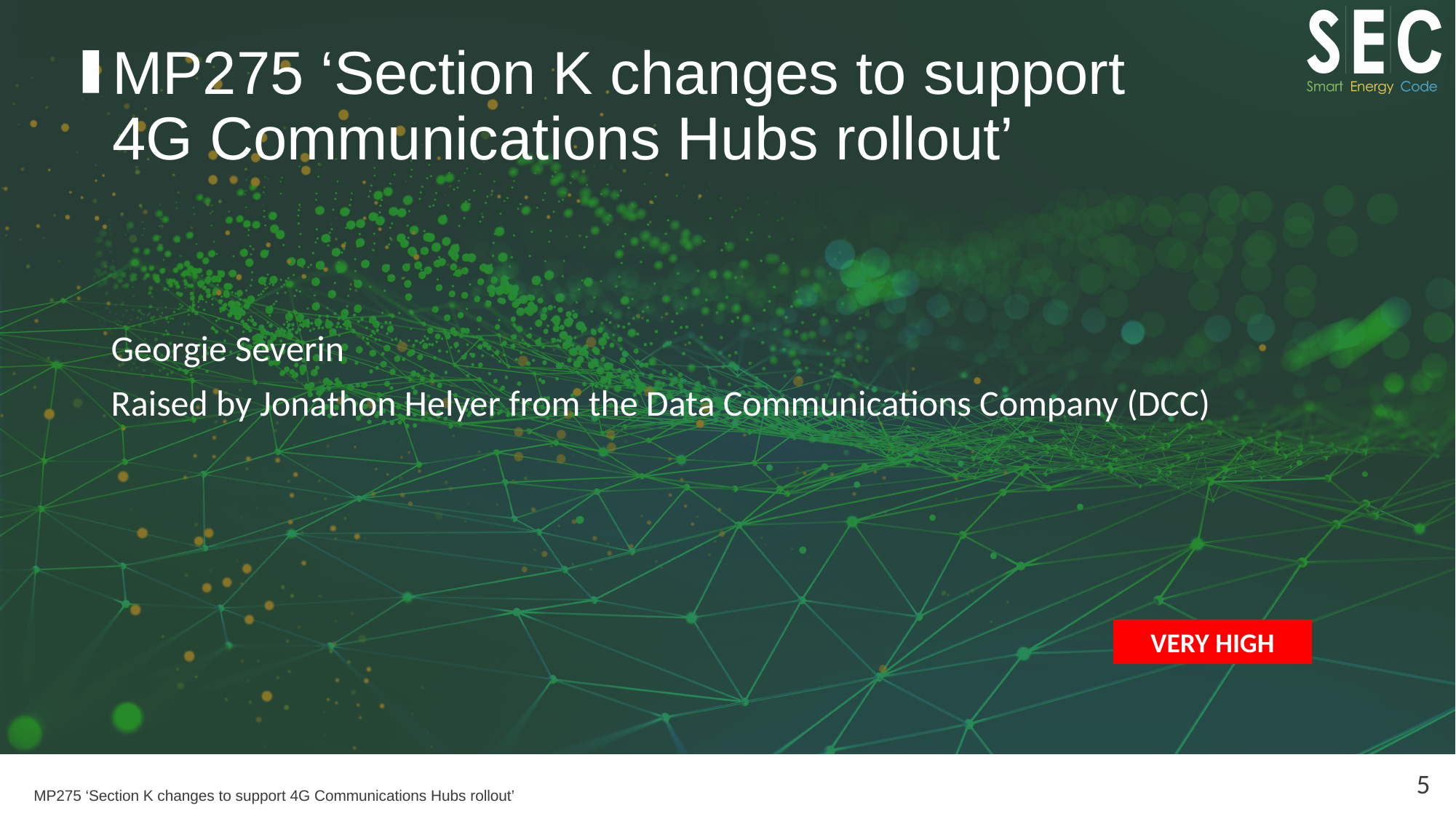

# MP275 ‘Section K changes to support 4G Communications Hubs rollout’
Georgie Severin
Raised by Jonathon Helyer from the Data Communications Company (DCC)
VERY HIGH
5
MP275 ‘Section K changes to support 4G Communications Hubs rollout’